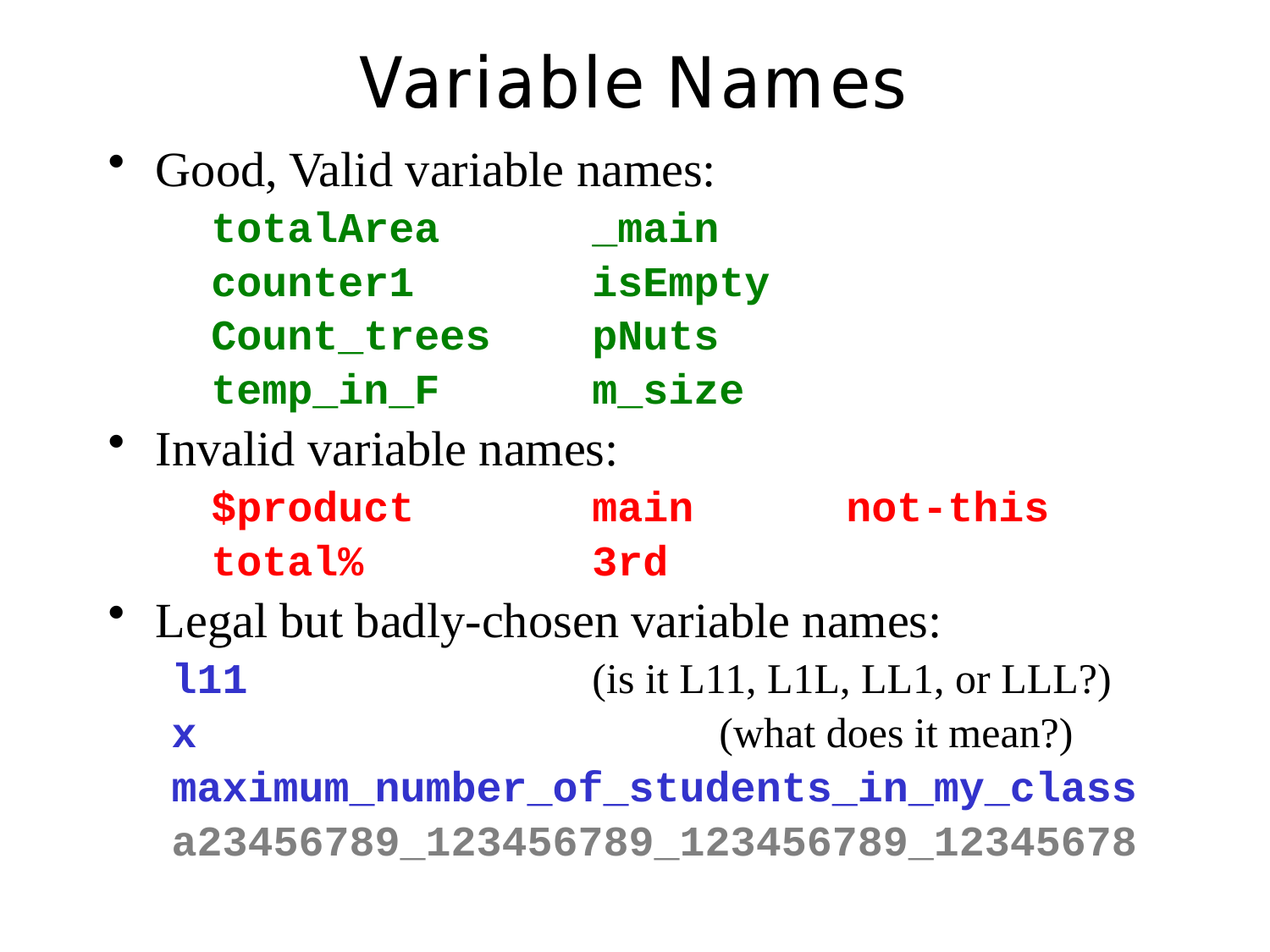

# Variable Names
Good, Valid variable names:
	totalArea		_main
	counter1 		isEmpty
	Count_trees	pNuts
	temp_in_F		m_size
Invalid variable names:
	$product      	main     	not-this
	total%		3rd
Legal but badly-chosen variable names:
l11			(is it L11, L1L, LL1, or LLL?)
x					(what does it mean?)
maximum_number_of_students_in_my_class
a23456789_123456789_123456789_12345678